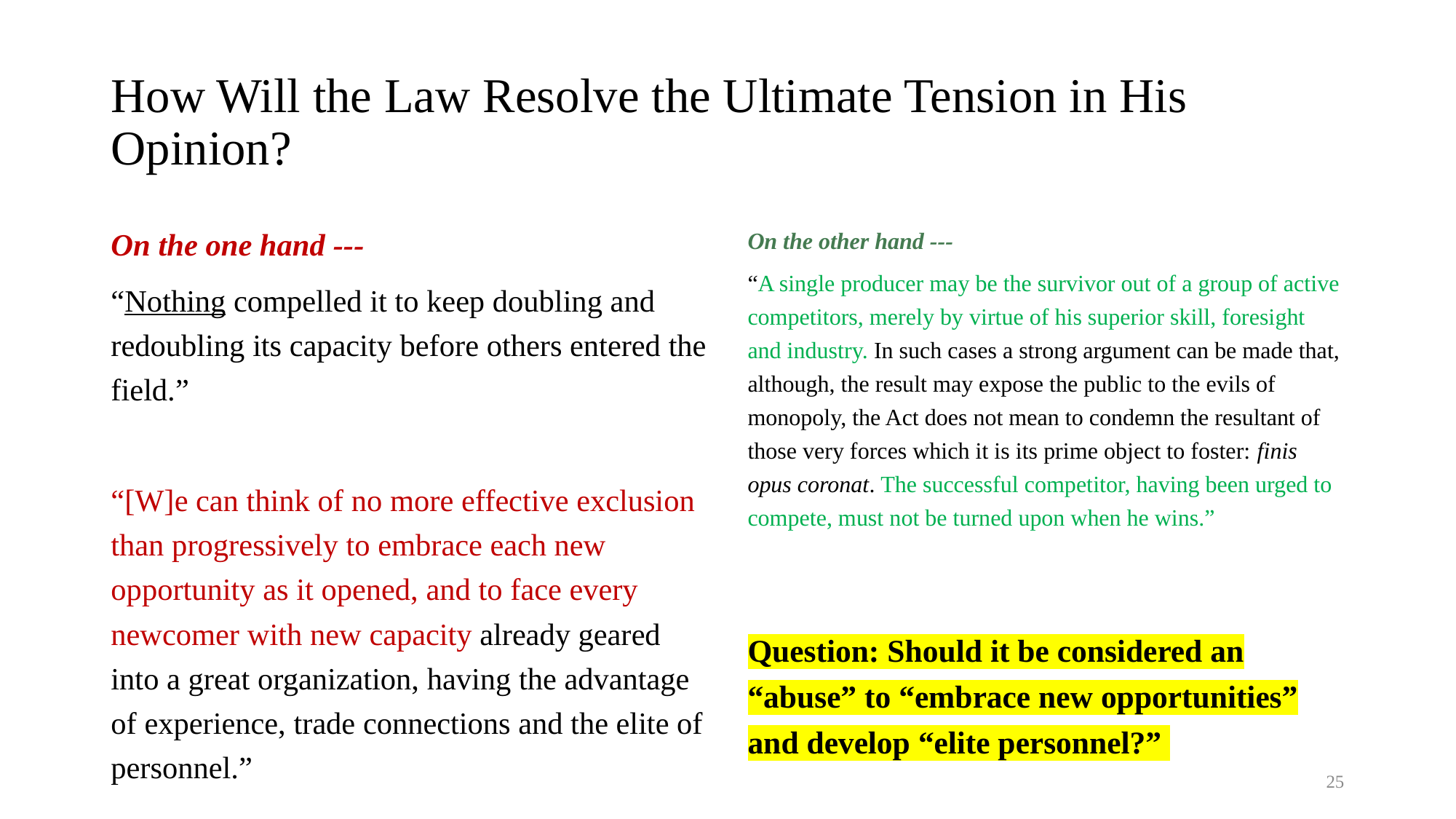

# How Will the Law Resolve the Ultimate Tension in His Opinion?
On the other hand ---
“A single producer may be the survivor out of a group of active competitors, merely by virtue of his superior skill, foresight and industry. In such cases a strong argument can be made that, although, the result may expose the public to the evils of monopoly, the Act does not mean to condemn the resultant of those very forces which it is its prime object to foster: finis opus coronat. The successful competitor, having been urged to compete, must not be turned upon when he wins.”

Question: Should it be considered an “abuse” to “embrace new opportunities” and develop “elite personnel?”
On the one hand ---
“Nothing compelled it to keep doubling and redoubling its capacity before others entered the field.”

“[W]e can think of no more effective exclusion than progressively to embrace each new opportunity as it opened, and to face every newcomer with new capacity already geared into a great organization, having the advantage of experience, trade connections and the elite of personnel.”
25